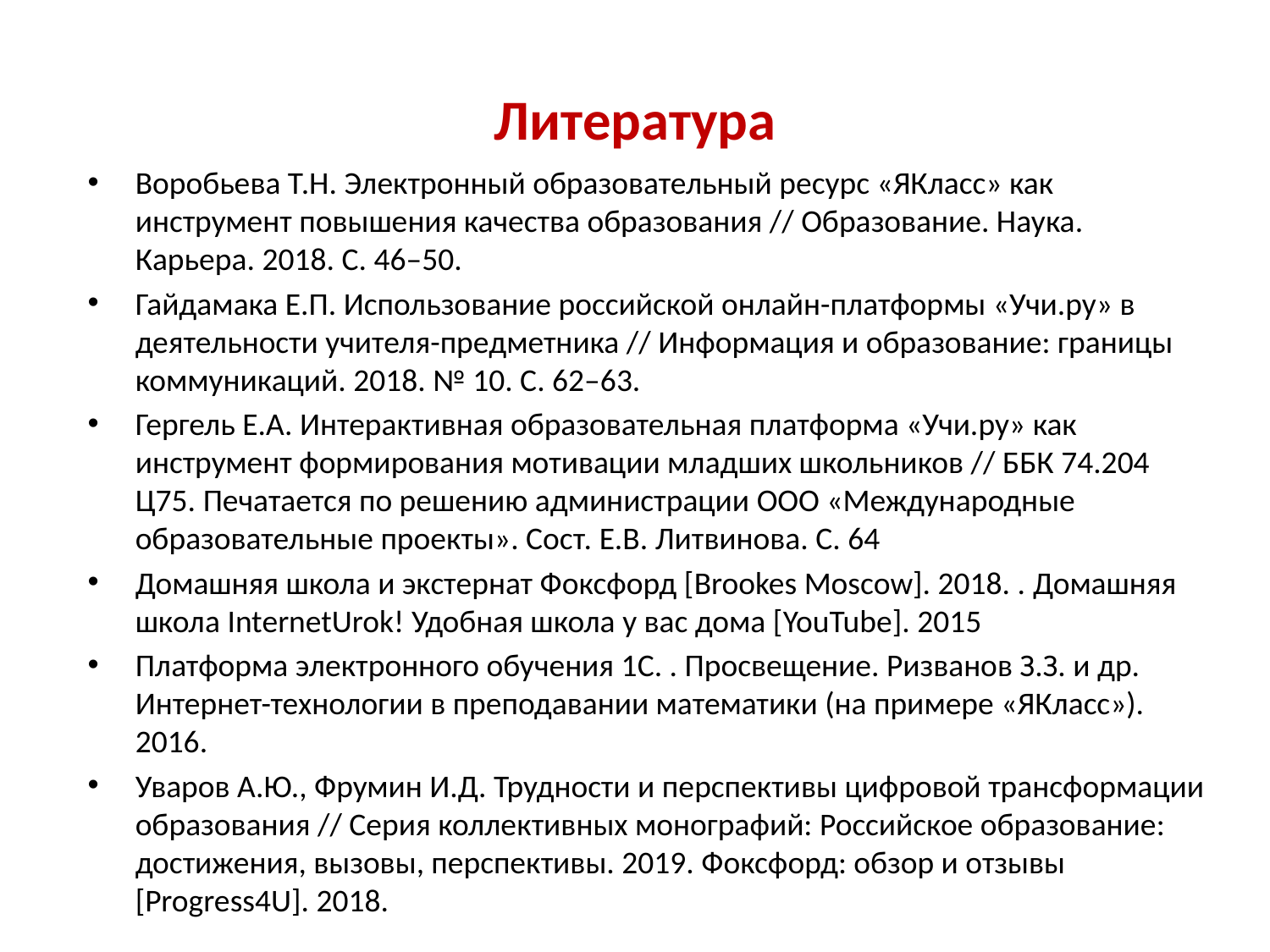

# Литература
Воробьева Т.Н. Электронный образовательный ресурс «ЯКласс» как инструмент повышения качества образования // Образование. Наука. Карьера. 2018. С. 46–50.
Гайдамака Е.П. Использование российской онлайн-платформы «Учи.ру» в деятельности учителя-предметника // Информация и образование: границы коммуникаций. 2018. № 10. С. 62–63.
Гергель Е.А. Интерактивная образовательная платформа «Учи.ру» как инструмент формирования мотивации младших школьников // ББК 74.204 Ц75. Печатается по решению администрации ООО «Международные образовательные проекты». Сост. Е.В. Литвинова. С. 64
Домашняя школа и экстернат Фоксфорд [Brookes Moscow]. 2018. . Домашняя школа InternetUrok! Удобная школа у вас дома [YouTube]. 2015
Платформа электронного обучения 1С. . Просвещение. Ризванов З.З. и др. Интернет-технологии в преподавании математики (на примере «ЯКласс»). 2016.
Уваров А.Ю., Фрумин И.Д. Трудности и перспективы цифровой трансформации образования // Серия коллективных монографий: Российское образование: достижения, вызовы, перспективы. 2019. Фоксфорд: обзор и отзывы [Progress4U]. 2018.